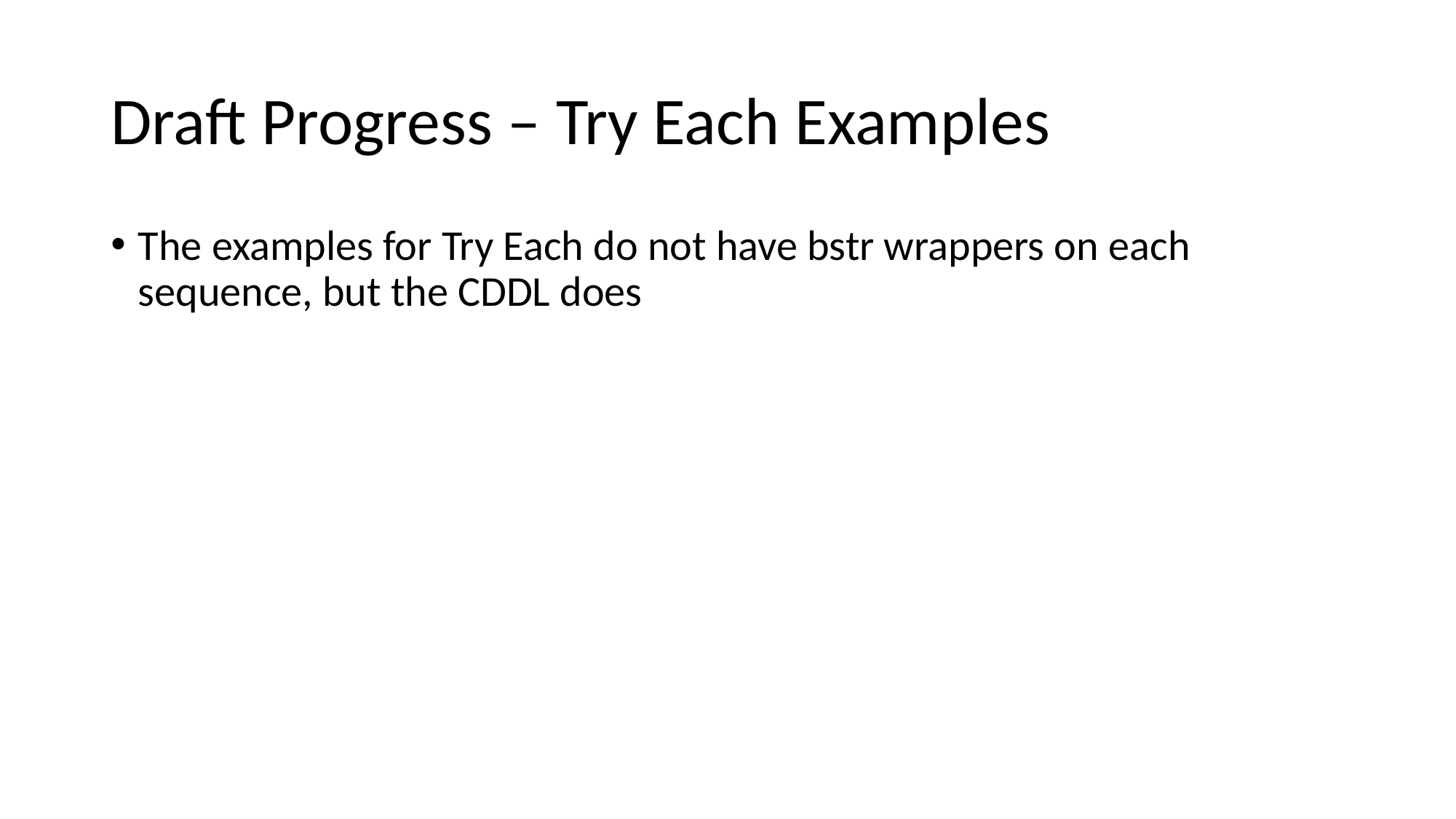

# Draft Progress – Try Each Examples
The examples for Try Each do not have bstr wrappers on each sequence, but the CDDL does